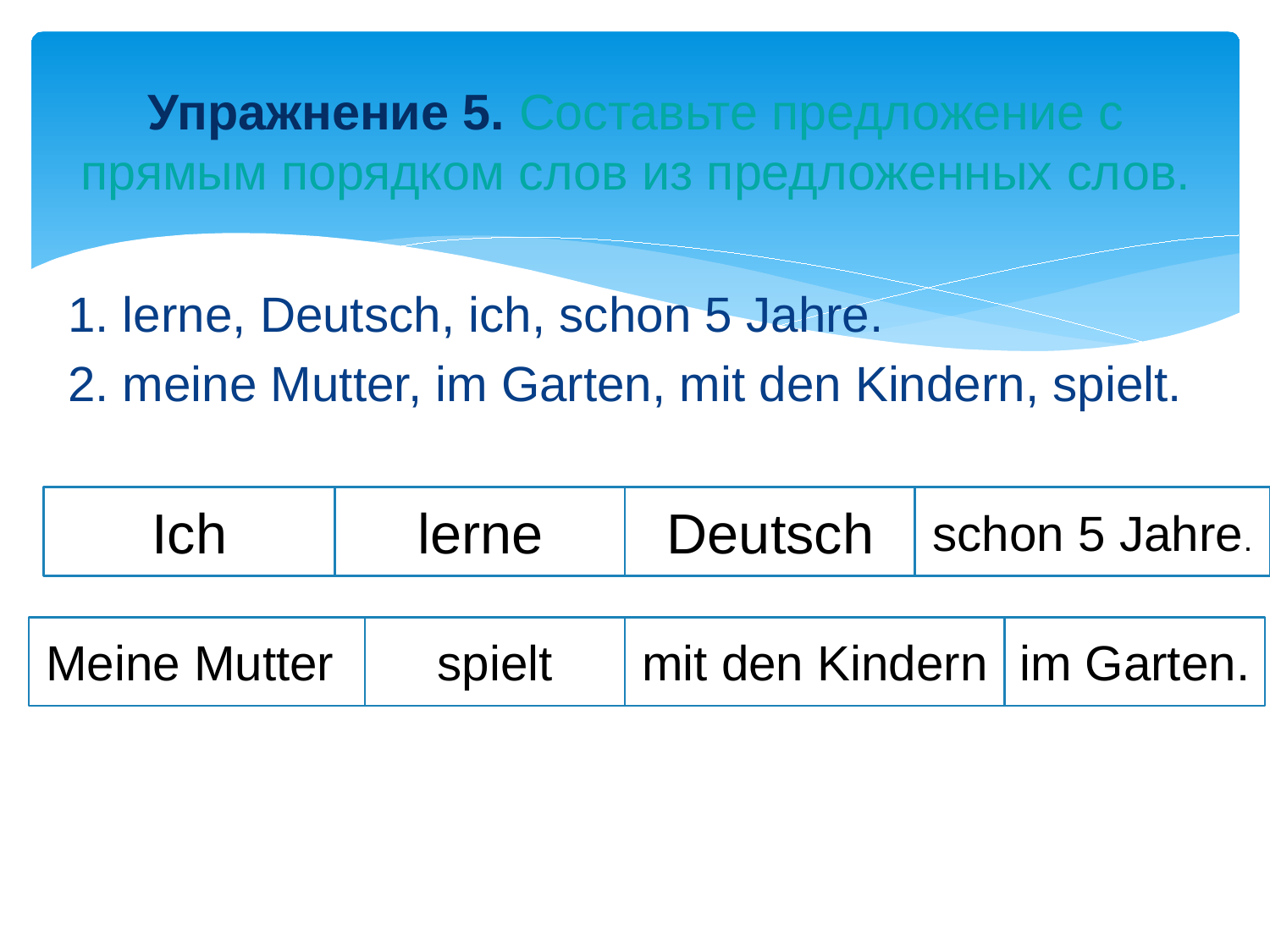

# Упражнение 5. Составьте предложение с прямым порядком слов из предложенных слов.

1. lerne, Deutsch, ich, schon 5 Jahre.
2. meine Mutter, im Garten, mit den Kindern, spielt.

Ich
lerne
Deutsch
schon 5 Jahre.
Meine Mutter
spielt
mit den Kindern
im Garten.